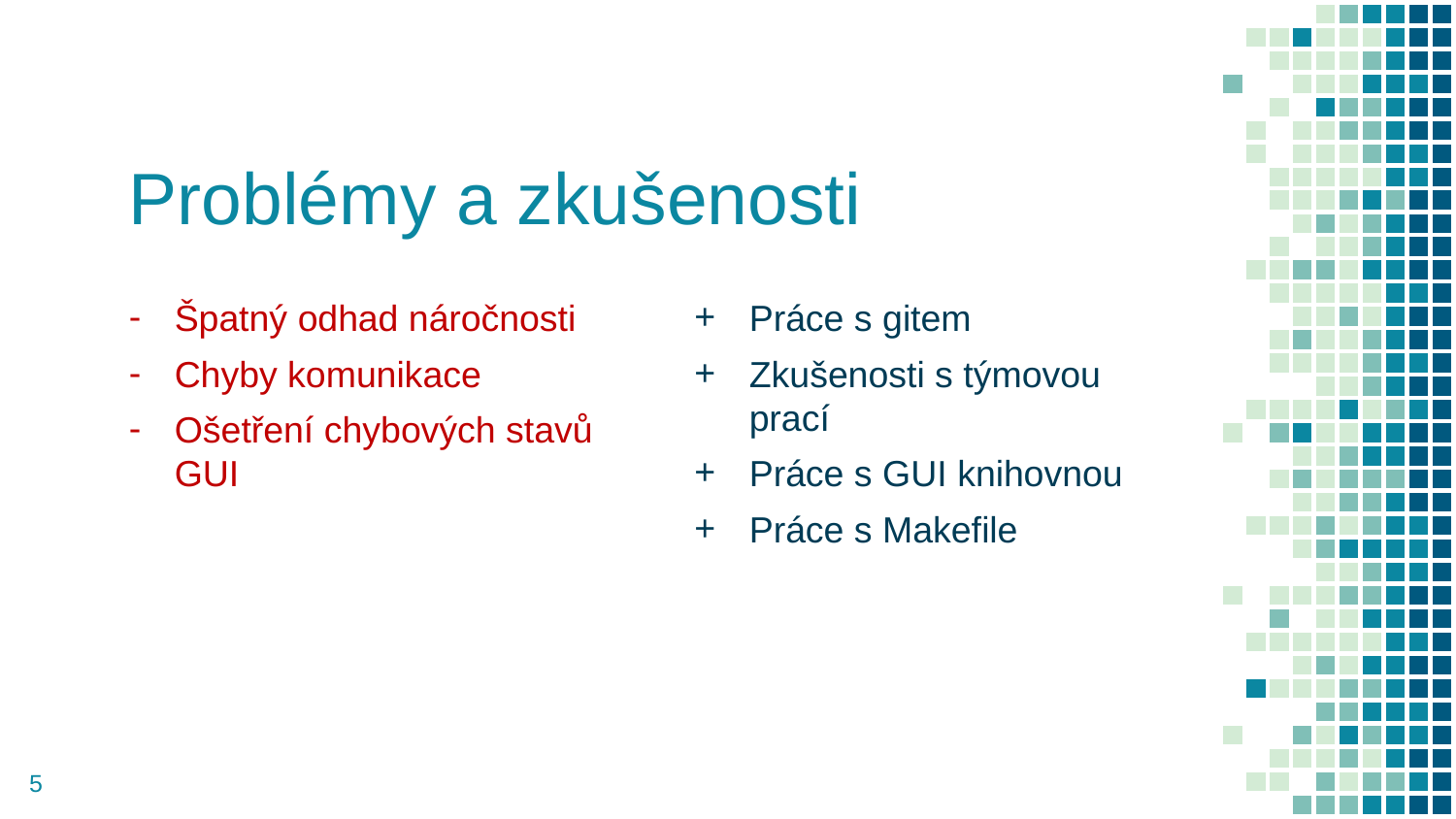

# Problémy a zkušenosti
Špatný odhad náročnosti
Chyby komunikace
Ošetření chybových stavů GUI

Práce s gitem
Zkušenosti s týmovou prací
Práce s GUI knihovnou
Práce s Makefile
5